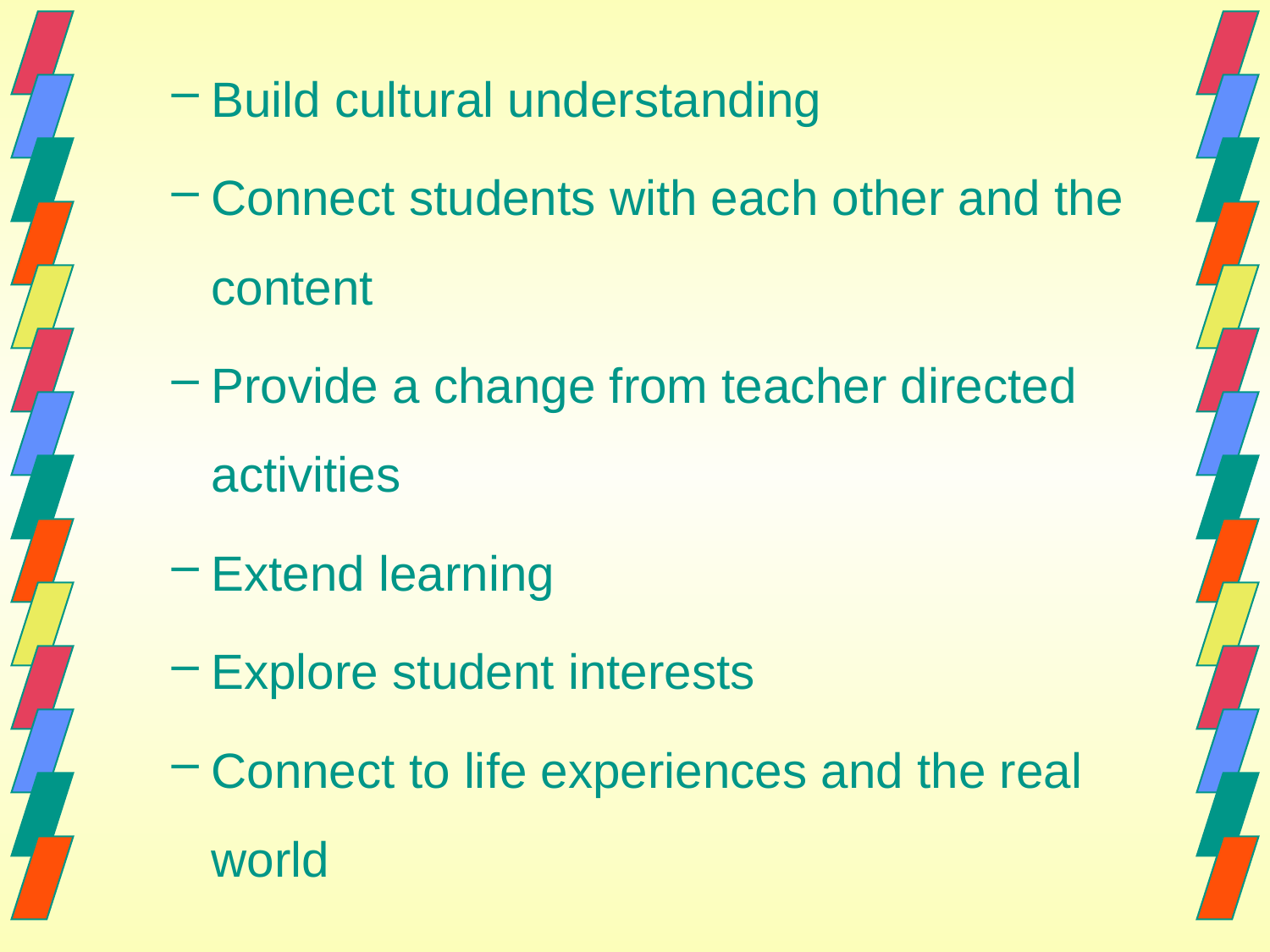

Build cultural understanding
Connect students with each other and the content
Provide a change from teacher directed activities
Extend learning
Explore student interests
Connect to life experiences and the real world